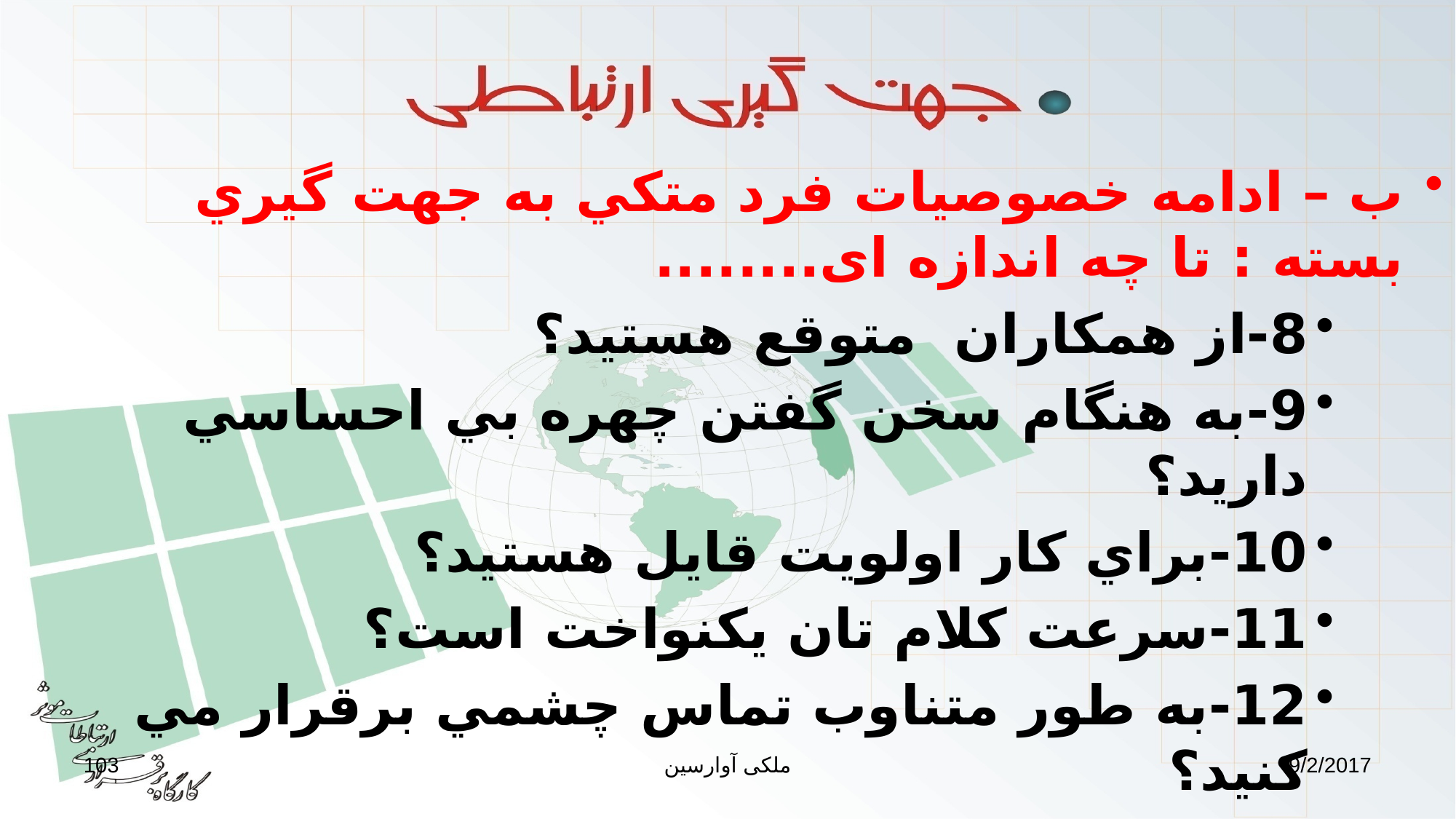

ب – ادامه خصوصيات فرد متكي به جهت گيري بسته : تا چه اندازه ای........
8-از همکاران  متوقع هستید؟
9-به هنگام سخن گفتن چهره بي احساسي دارید؟
10-براي كار اولويت قايل هستید؟
11-سرعت كلام تان يكنواخت است؟
12-به طور متناوب تماس چشمي برقرار مي كنید؟
13- به سختی خود را با موقعیت های جدید وفق می دهید؟

103
ملکی آوارسین
9/2/2017